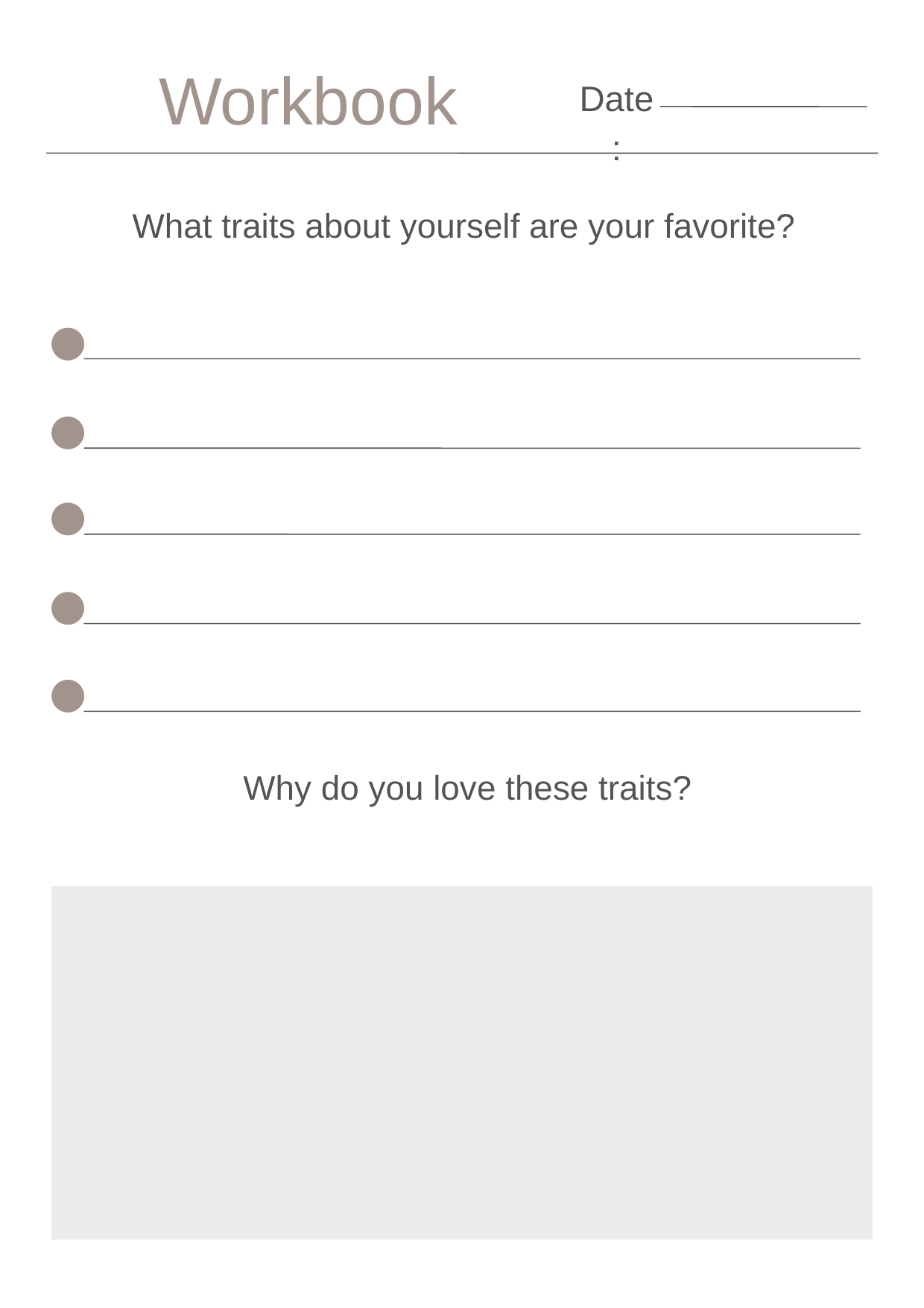

Workbook
Date:

What traits about yourself are your favorite?

Why do you love these traits?